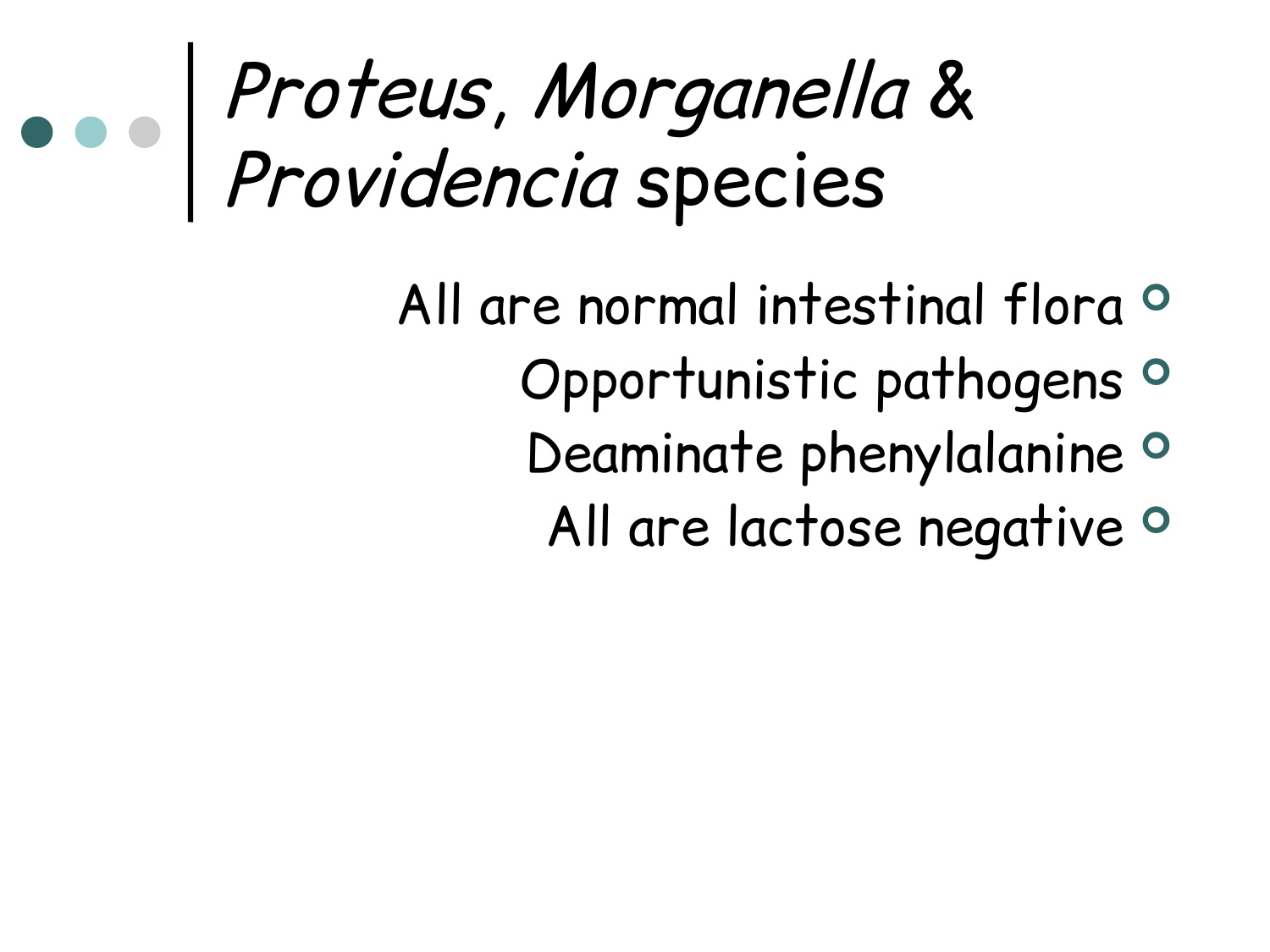

# Proteus, Morganella & Providencia species
All are normal intestinal flora
Opportunistic pathogens
Deaminate phenylalanine
All are lactose negative